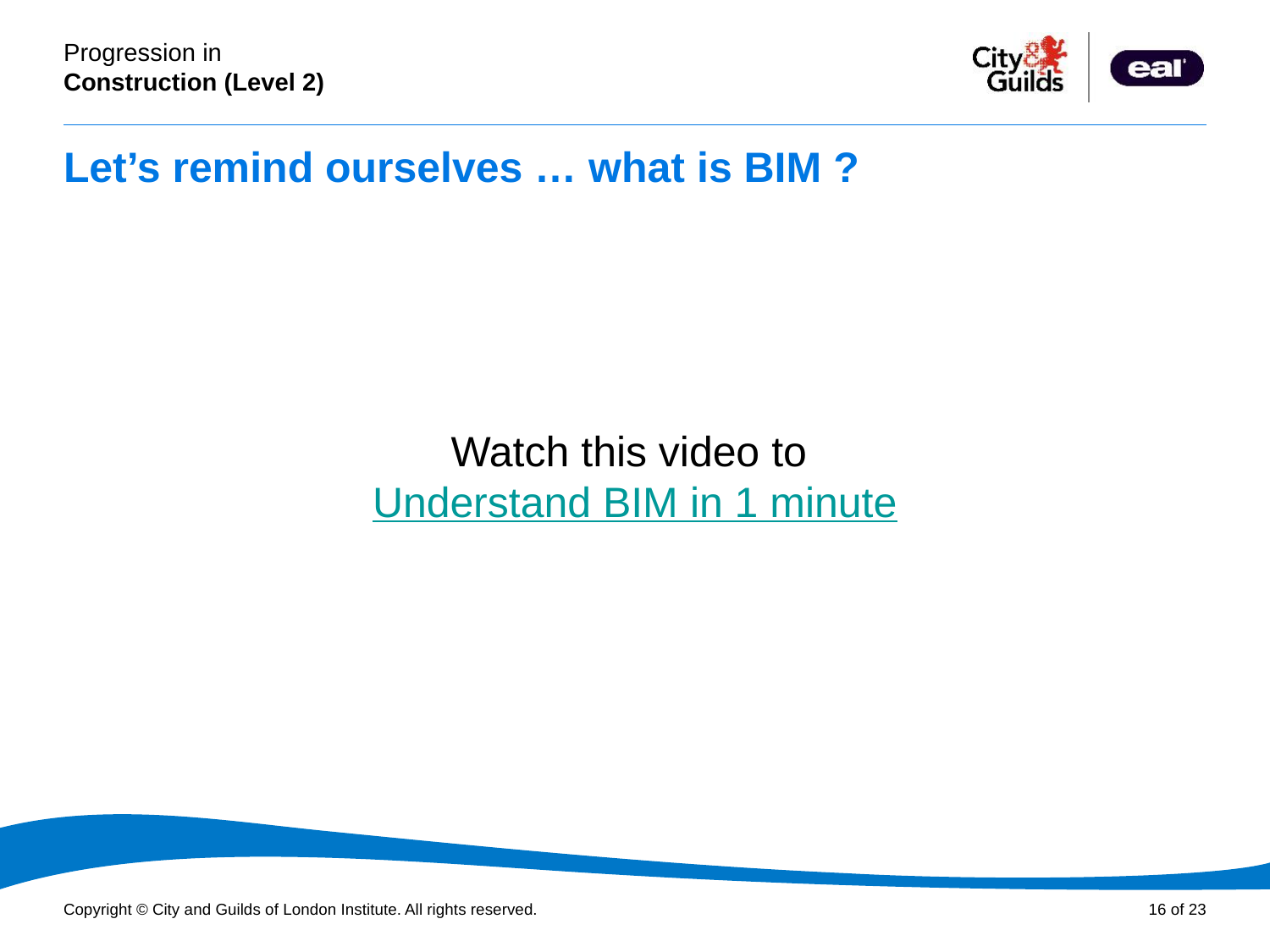

# Let’s remind ourselves … what is BIM ?

Watch this video to Understand BIM in 1 minute